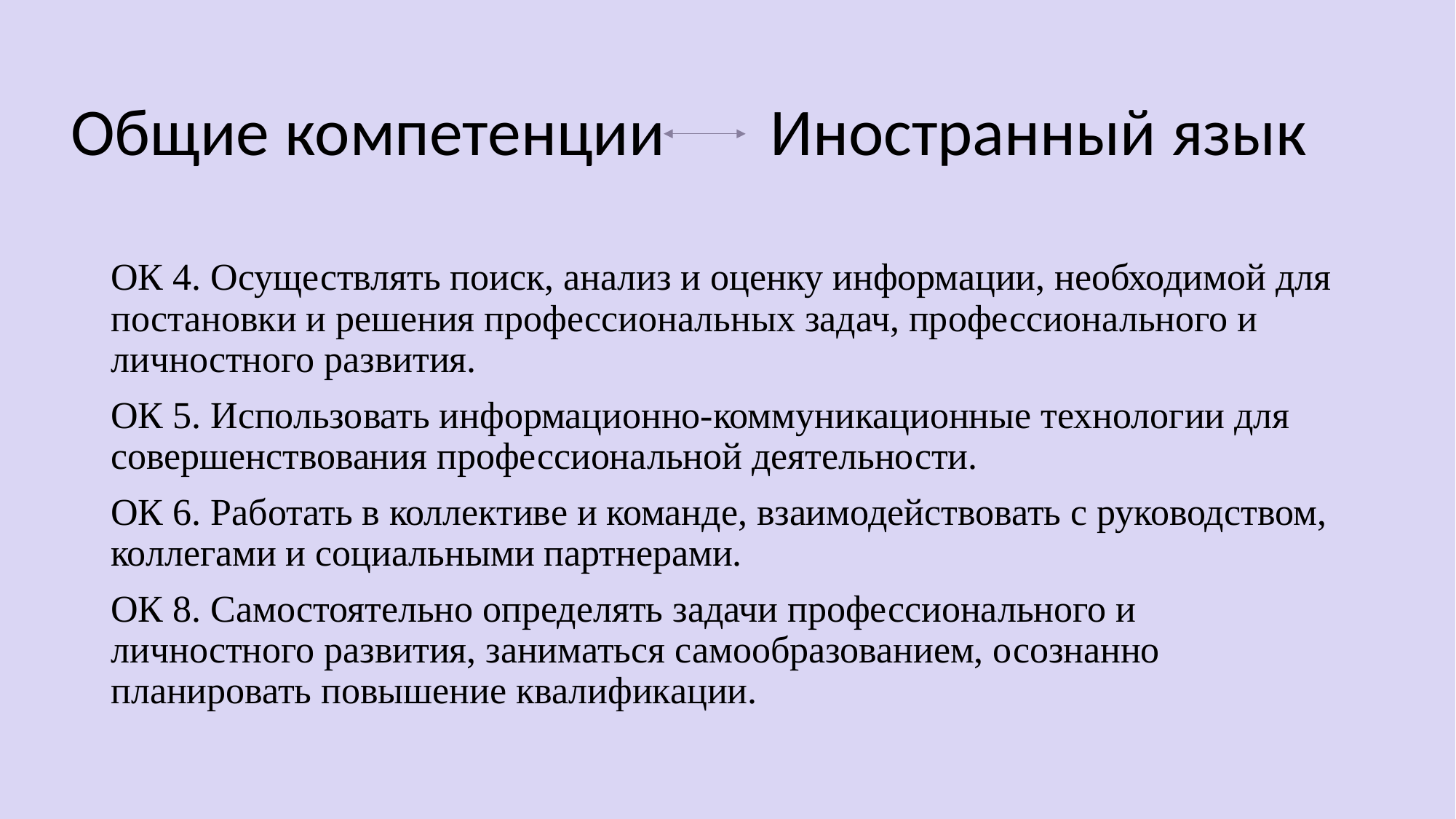

# Общие компетенции       Иностранный язык
ОК 4. Осуществлять поиск, анализ и оценку информации, необходимой для постановки и решения профессиональных задач, профессионального и личностного развития.
ОК 5. Использовать информационно-коммуникационные технологии для совершенствования профессиональной деятельности.
ОК 6. Работать в коллективе и команде, взаимодействовать с руководством, коллегами и социальными партнерами.
ОК 8. Самостоятельно определять задачи профессионального и личностного развития, заниматься самообразованием, осознанно планировать повышение квалификации.